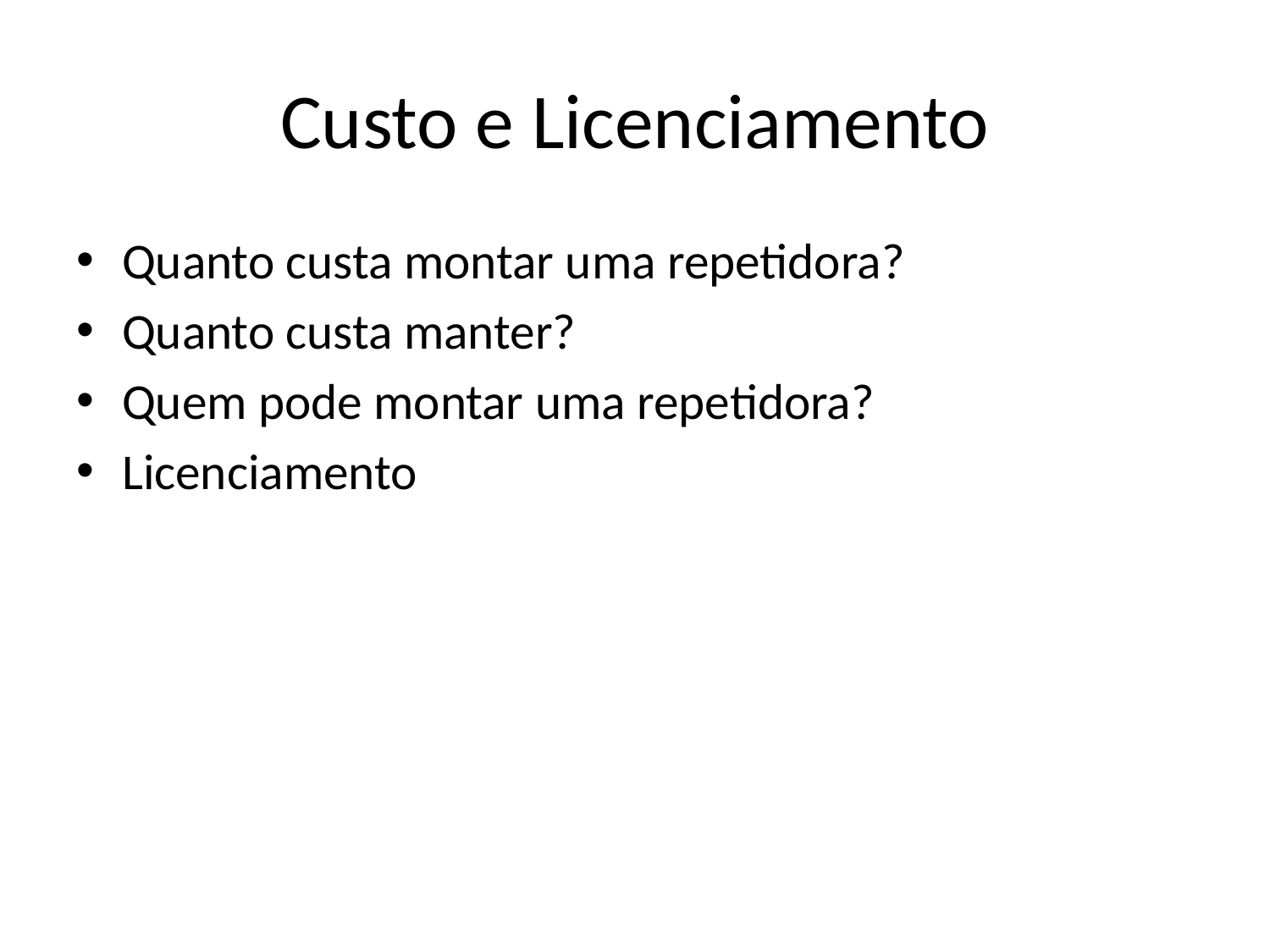

# Custo e Licenciamento
Quanto custa montar uma repetidora?
Quanto custa manter?
Quem pode montar uma repetidora?
Licenciamento